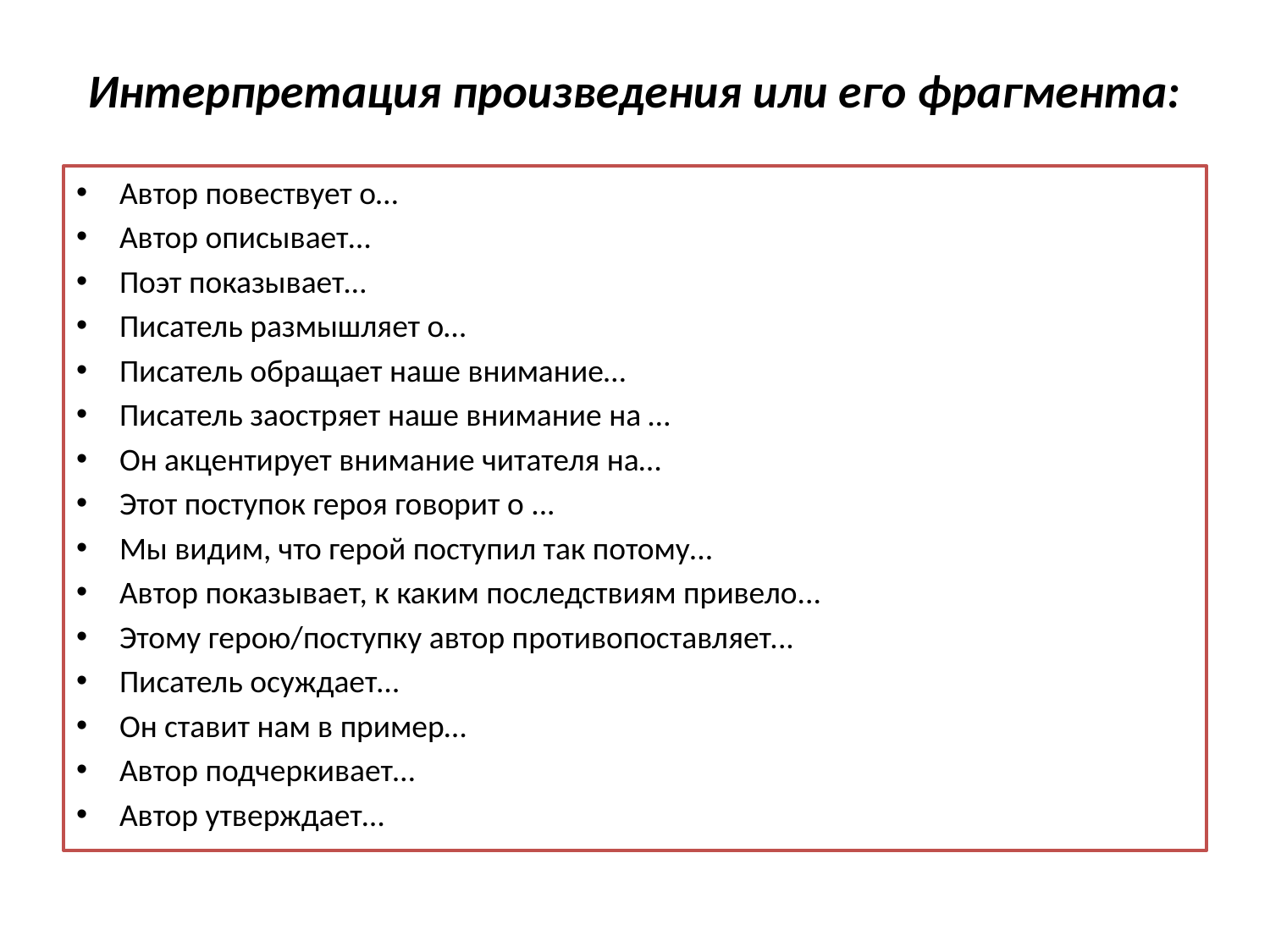

# Интерпретация произведения или его фрагмента:
Автор повествует о…
Автор описывает…
Поэт показывает…
Писатель размышляет о…
Писатель обращает наше внимание…
Писатель заостряет наше внимание на …
Он акцентирует внимание читателя на…
Этот поступок героя говорит о ...
Мы видим, что герой поступил так потому...
Автор показывает, к каким последствиям привело...
Этому герою/поступку автор противопоставляет...
Писатель осуждает…
Он ставит нам в пример…
Автор подчеркивает…
Автор утверждает…